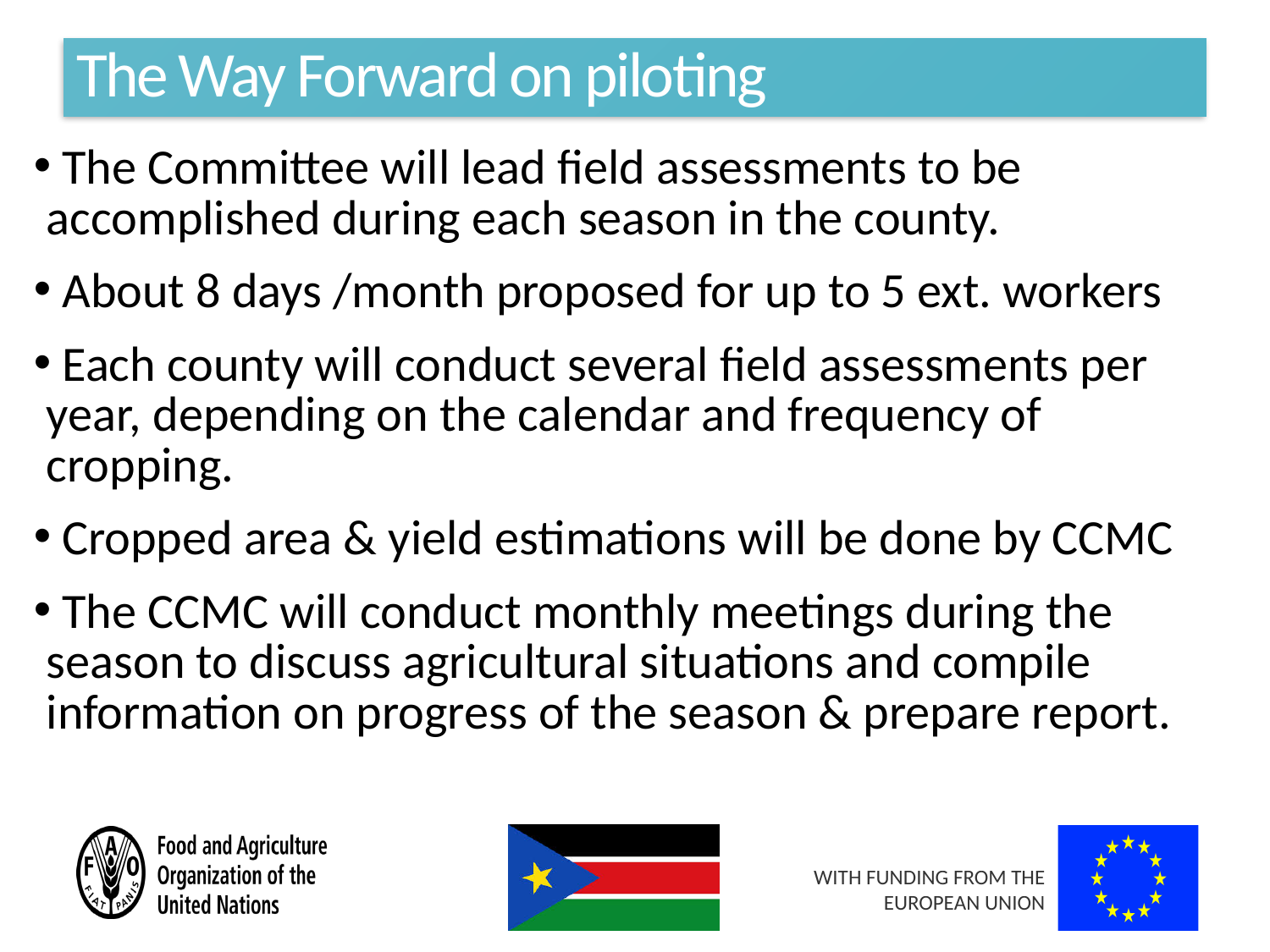

# The Way Forward on piloting
 The Committee will lead field assessments to be accomplished during each season in the county.
 About 8 days /month proposed for up to 5 ext. workers
 Each county will conduct several field assessments per year, depending on the calendar and frequency of cropping.
 Cropped area & yield estimations will be done by CCMC
 The CCMC will conduct monthly meetings during the season to discuss agricultural situations and compile information on progress of the season & prepare report.